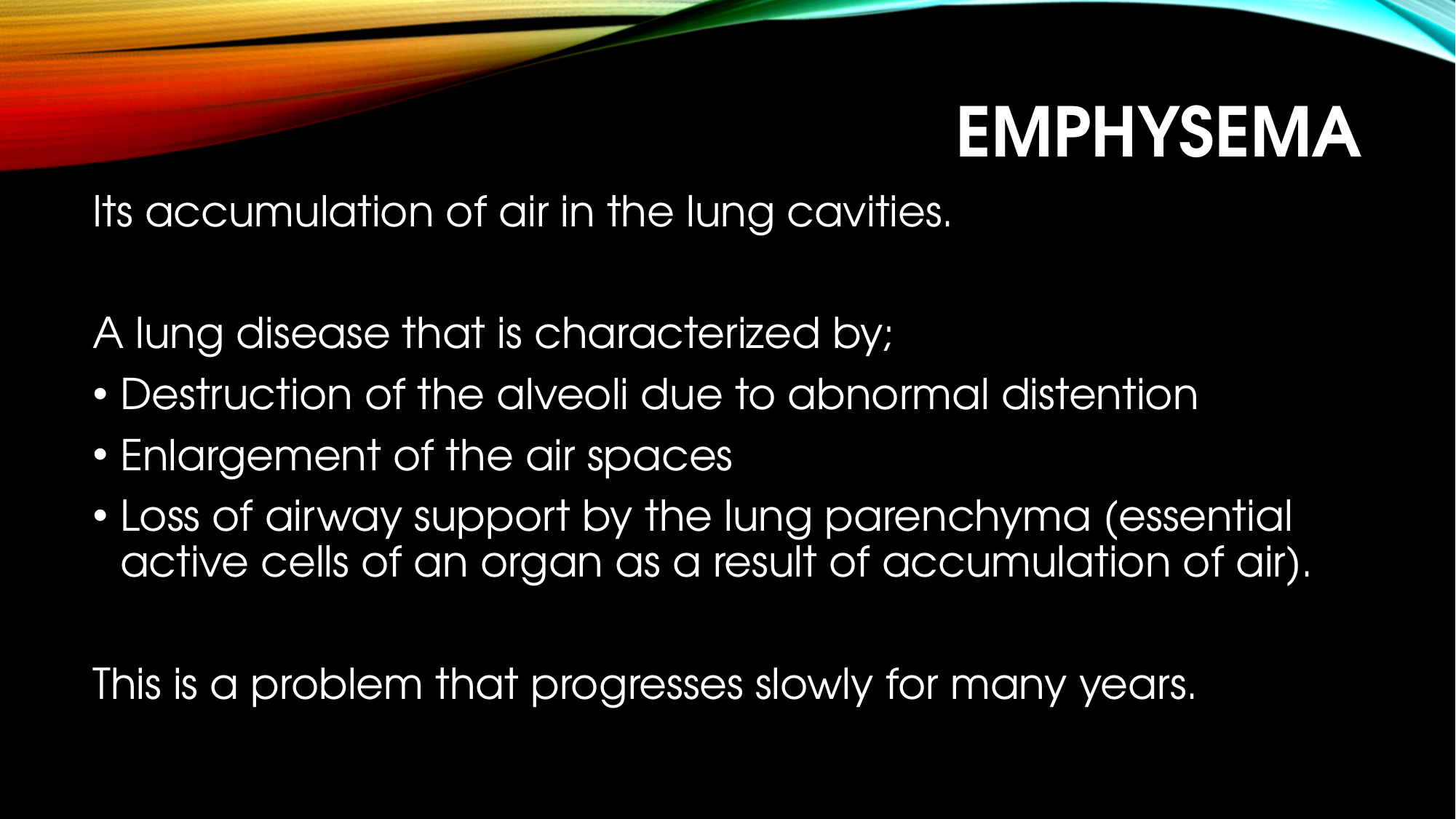

# EMPHYSEMA
Its accumulation of air in the lung cavities.

A lung disease that is characterized by;
Destruction of the alveoli due to abnormal distention
Enlargement of the air spaces
Loss of airway support by the lung parenchyma (essential active cells of an organ as a result of accumulation of air).

This is a problem that progresses slowly for many years.